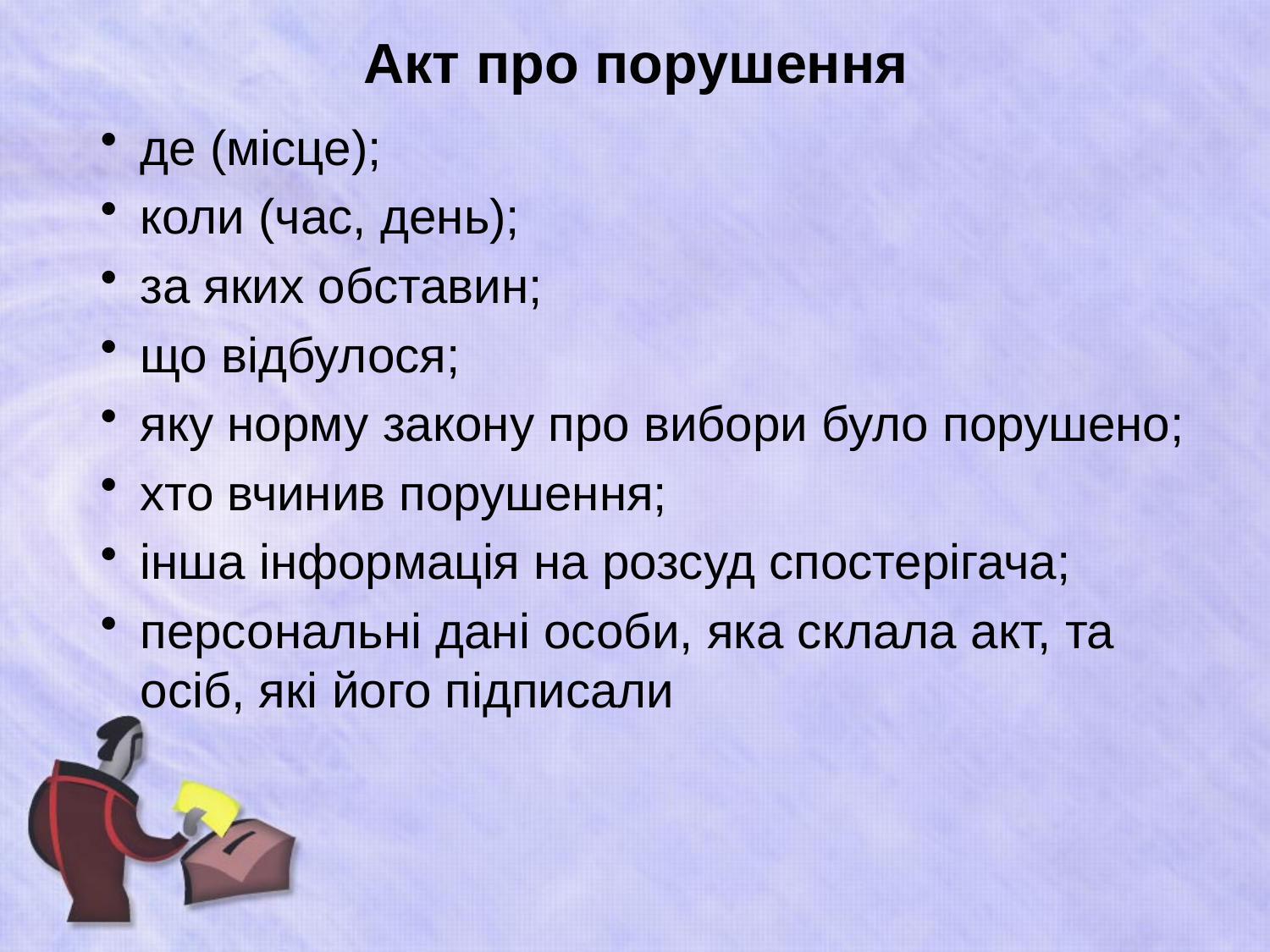

# Акт про порушення
де (місце);
коли (час, день);
за яких обставин;
що відбулося;
яку норму закону про вибори було порушено;
хто вчинив порушення;
інша інформація на розсуд спостерігача;
персональні дані особи, яка склала акт, та осіб, які його підписали